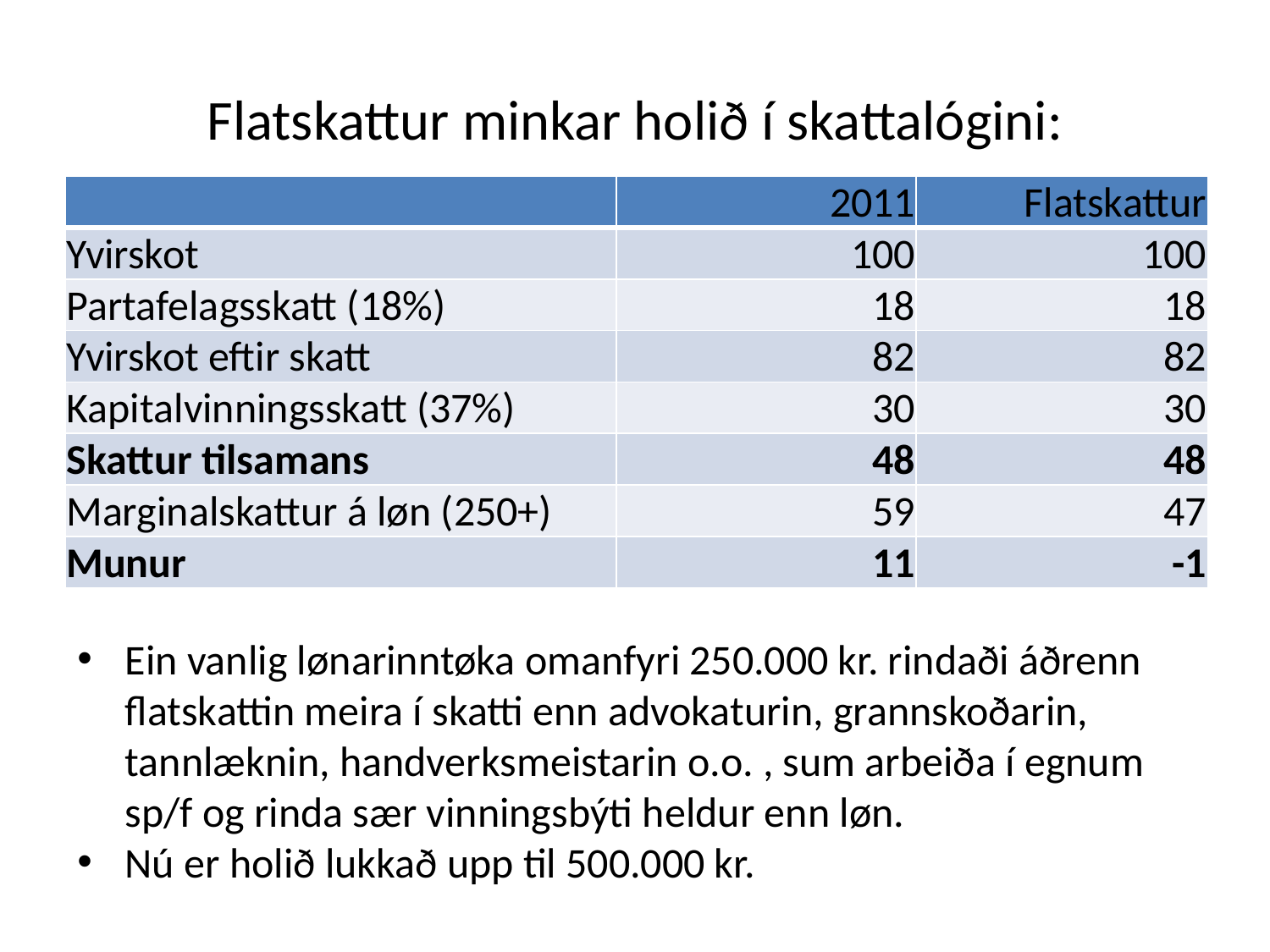

# Flatskattur minkar holið í skattalógini:
|  | 2011 | Flatskattur |
| --- | --- | --- |
| Yvirskot | 100 | 100 |
| Partafelagsskatt (18%) | 18 | 18 |
| Yvirskot eftir skatt | 82 | 82 |
| Kapitalvinningsskatt (37%) | 30 | 30 |
| Skattur tilsamans | 48 | 48 |
| Marginalskattur á løn (250+) | 59 | 47 |
| Munur | 11 | -1 |
Ein vanlig lønarinntøka omanfyri 250.000 kr. rindaði áðrenn flatskattin meira í skatti enn advokaturin, grannskoðarin, tannlæknin, handverksmeistarin o.o. , sum arbeiða í egnum sp/f og rinda sær vinningsbýti heldur enn løn.
Nú er holið lukkað upp til 500.000 kr.